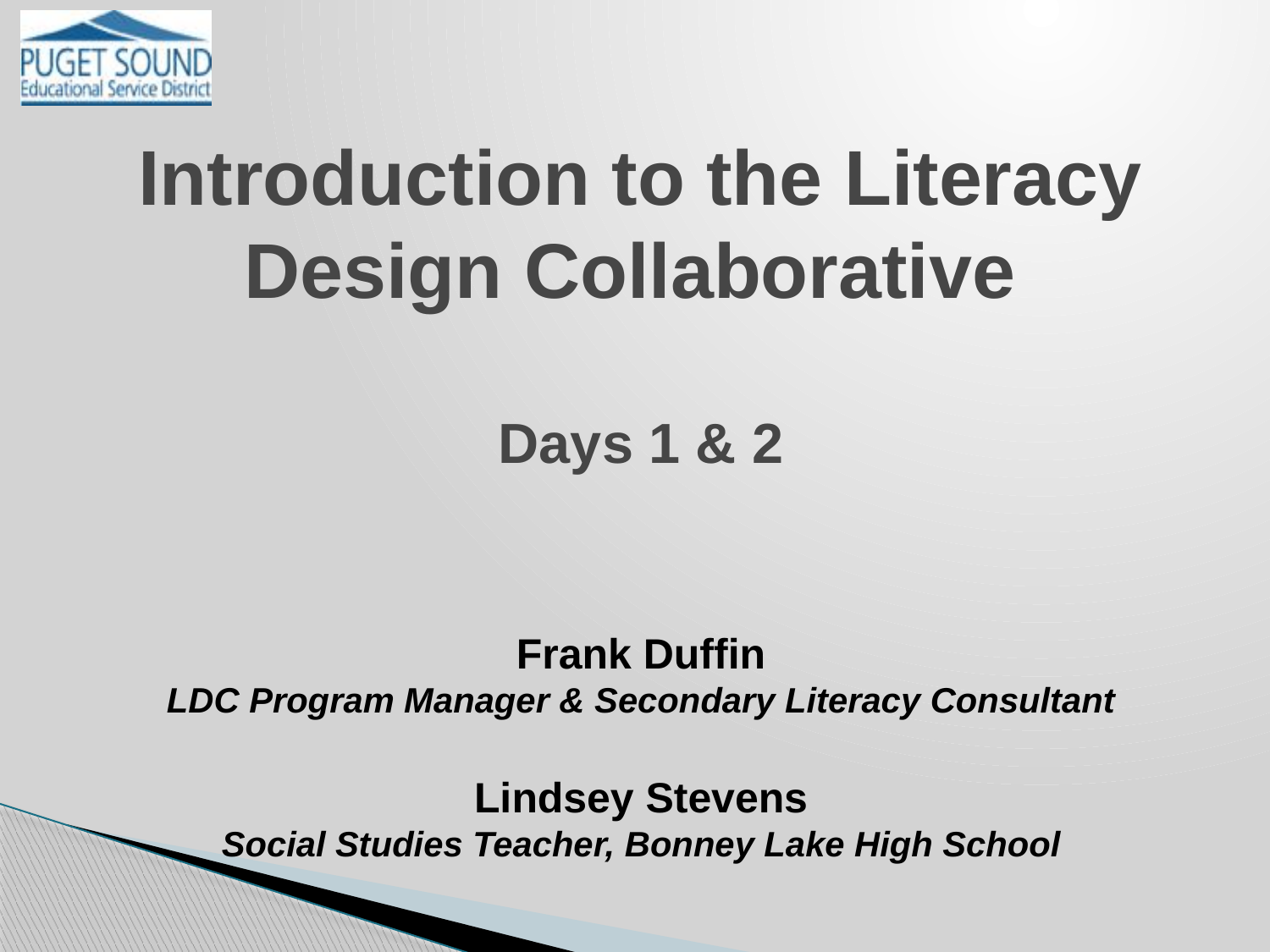

# Introduction to the Literacy Design Collaborative Days 1 & 2 Frank Duffin LDC Program Manager & Secondary Literacy Consultant Lindsey Stevens Social Studies Teacher, Bonney Lake High School